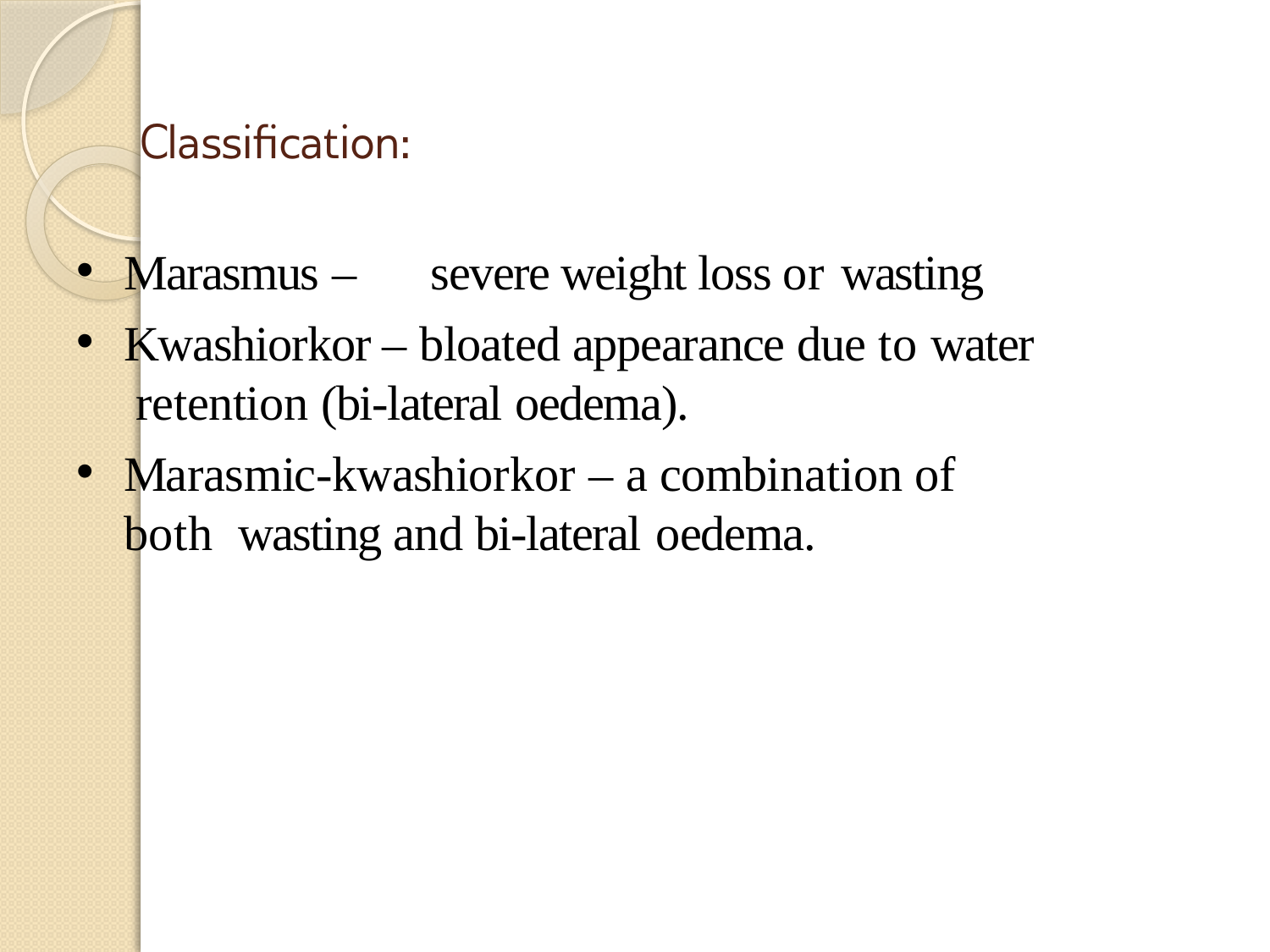

# Classification:
Marasmus –	severe weight loss or wasting
Kwashiorkor – bloated appearance due to water  retention (bi-lateral oedema).
Marasmic-kwashiorkor – a combination of	both  wasting and bi-lateral oedema.